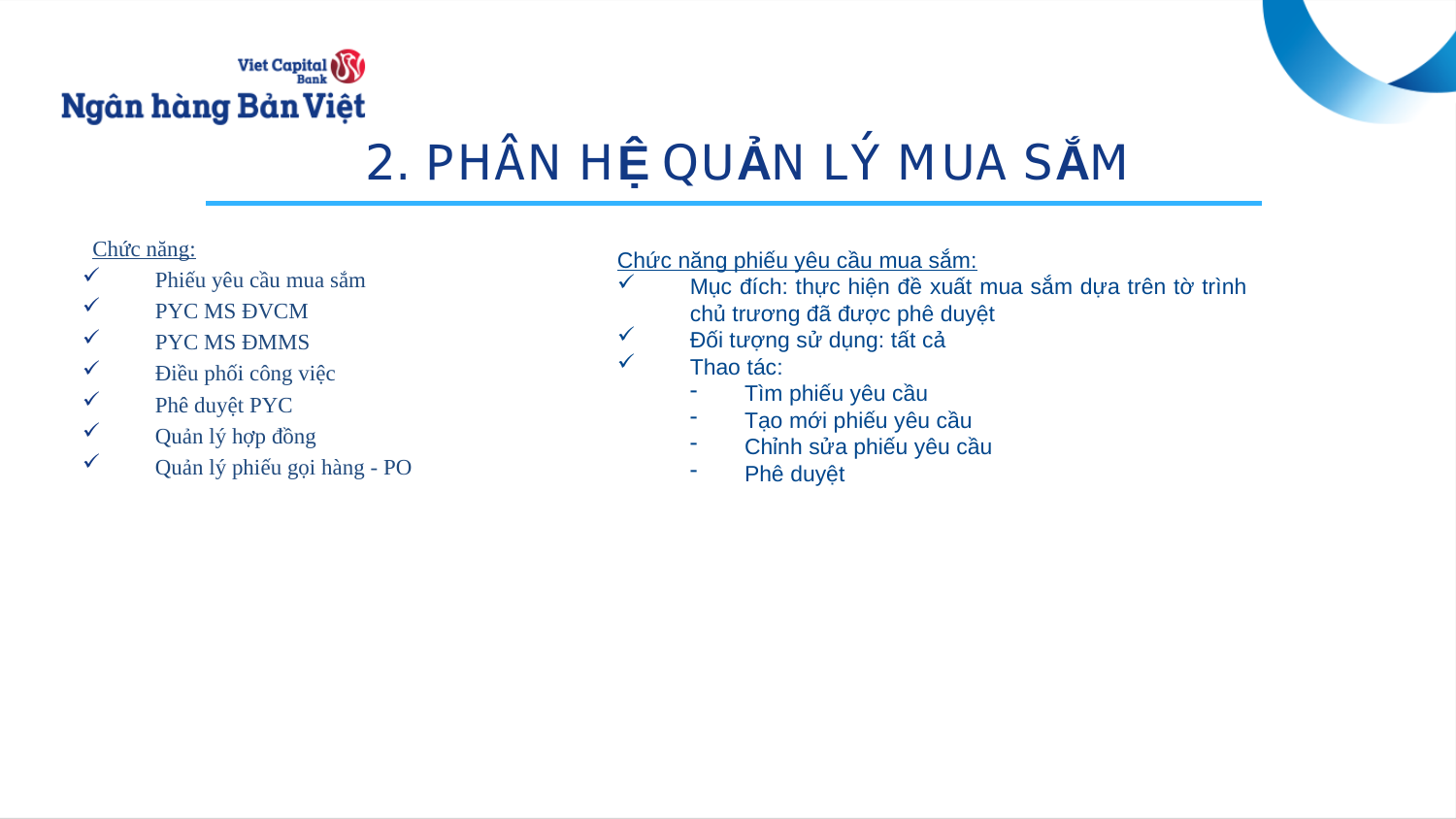

# 2. PHÂN HỆ QUẢN LÝ MUA SẮM
Chức năng:
Phiếu yêu cầu mua sắm
PYC MS ĐVCM
PYC MS ĐMMS
Điều phối công việc
Phê duyệt PYC
Quản lý hợp đồng
Quản lý phiếu gọi hàng - PO
Chức năng phiếu yêu cầu mua sắm:
Mục đích: thực hiện đề xuất mua sắm dựa trên tờ trình chủ trương đã được phê duyệt
Đối tượng sử dụng: tất cả
Thao tác:
Tìm phiếu yêu cầu
Tạo mới phiếu yêu cầu
Chỉnh sửa phiếu yêu cầu
Phê duyệt